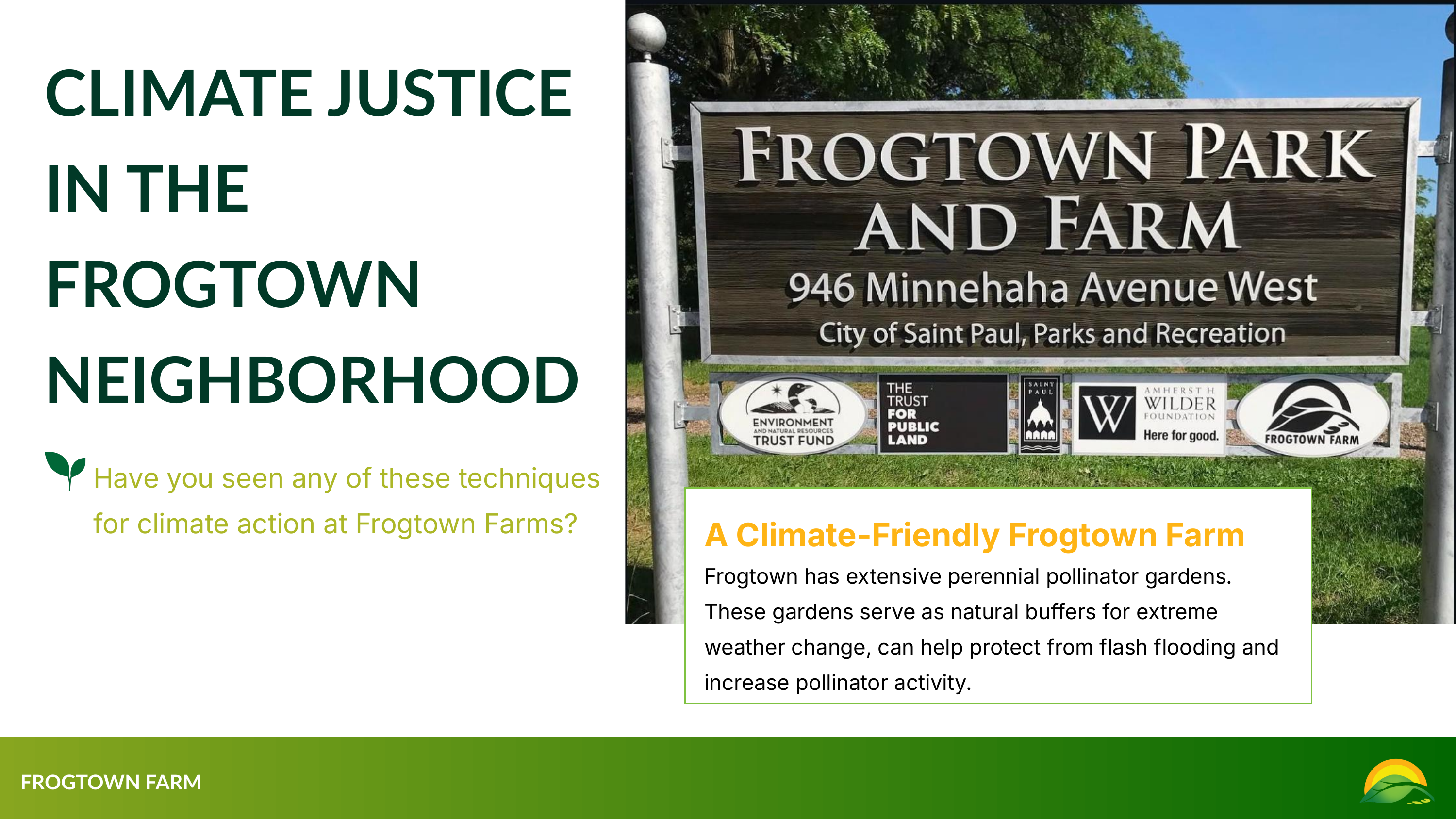

CLIMATE JUSTICE IN THE FROGTOWN NEIGHBORHOOD
Have you seen any of these techniques for climate action at Frogtown Farms?

A Climate-Friendly Frogtown Farm
Frogtown has extensive perennial pollinator gardens. These gardens serve as natural buffers for extreme weather change, can help protect from flash flooding and increase pollinator activity.

FROGTOWN FARM